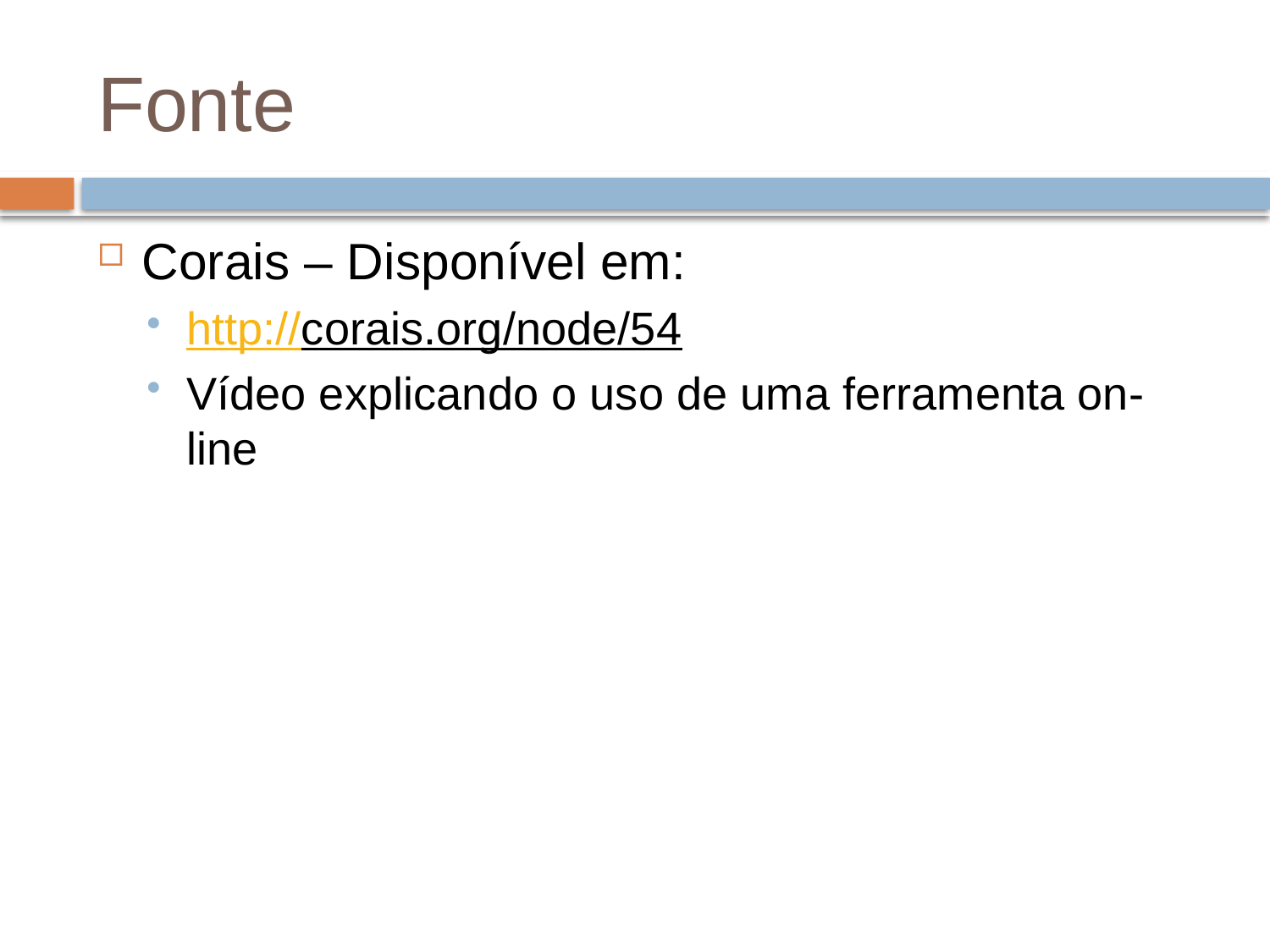

# Fonte
Corais – Disponível em:
http://corais.org/node/54
Vídeo explicando o uso de uma ferramenta on-line